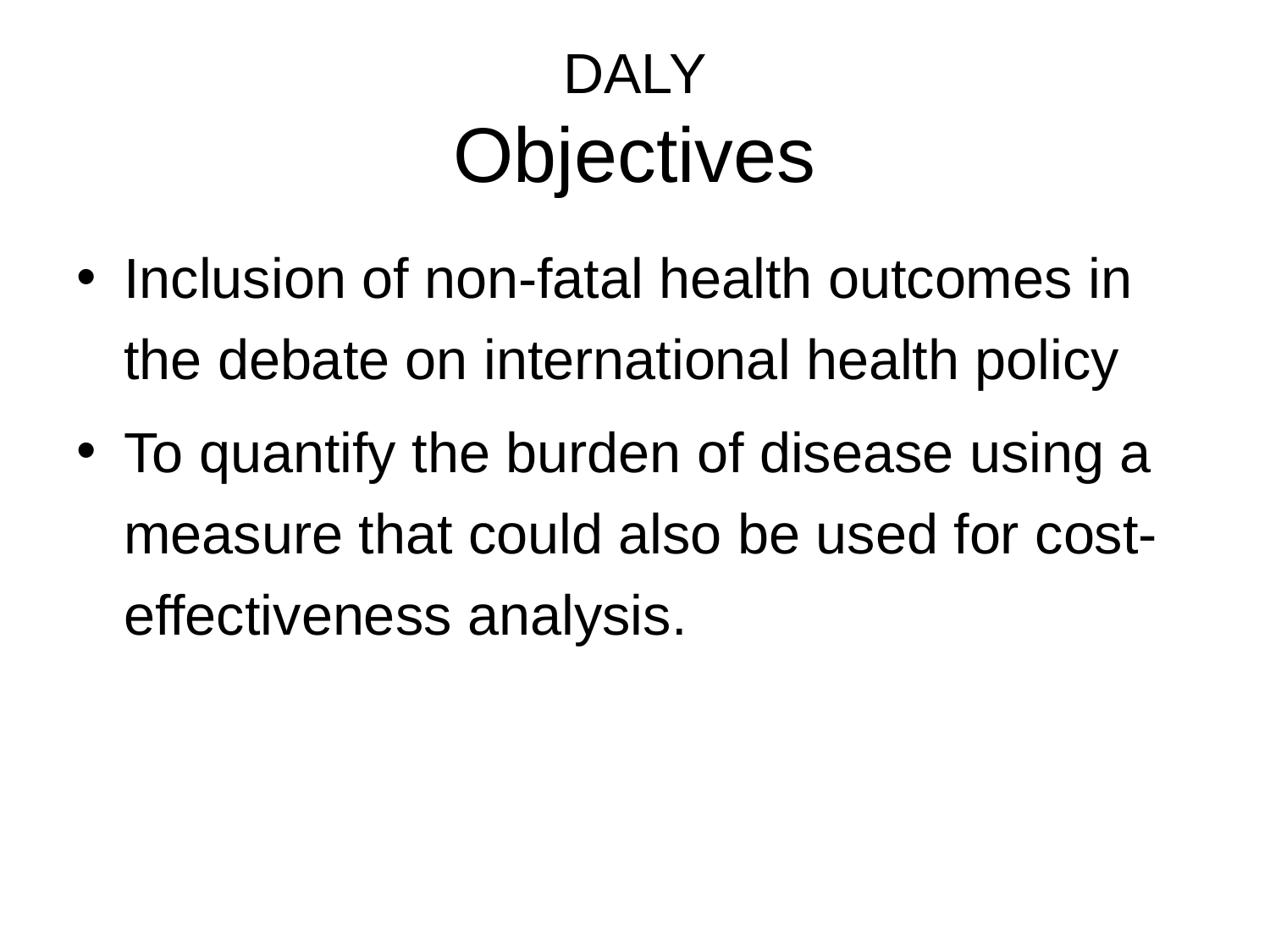

# DALY Objectives
Inclusion of non-fatal health outcomes in the debate on international health policy
To quantify the burden of disease using a measure that could also be used for cost-effectiveness analysis.